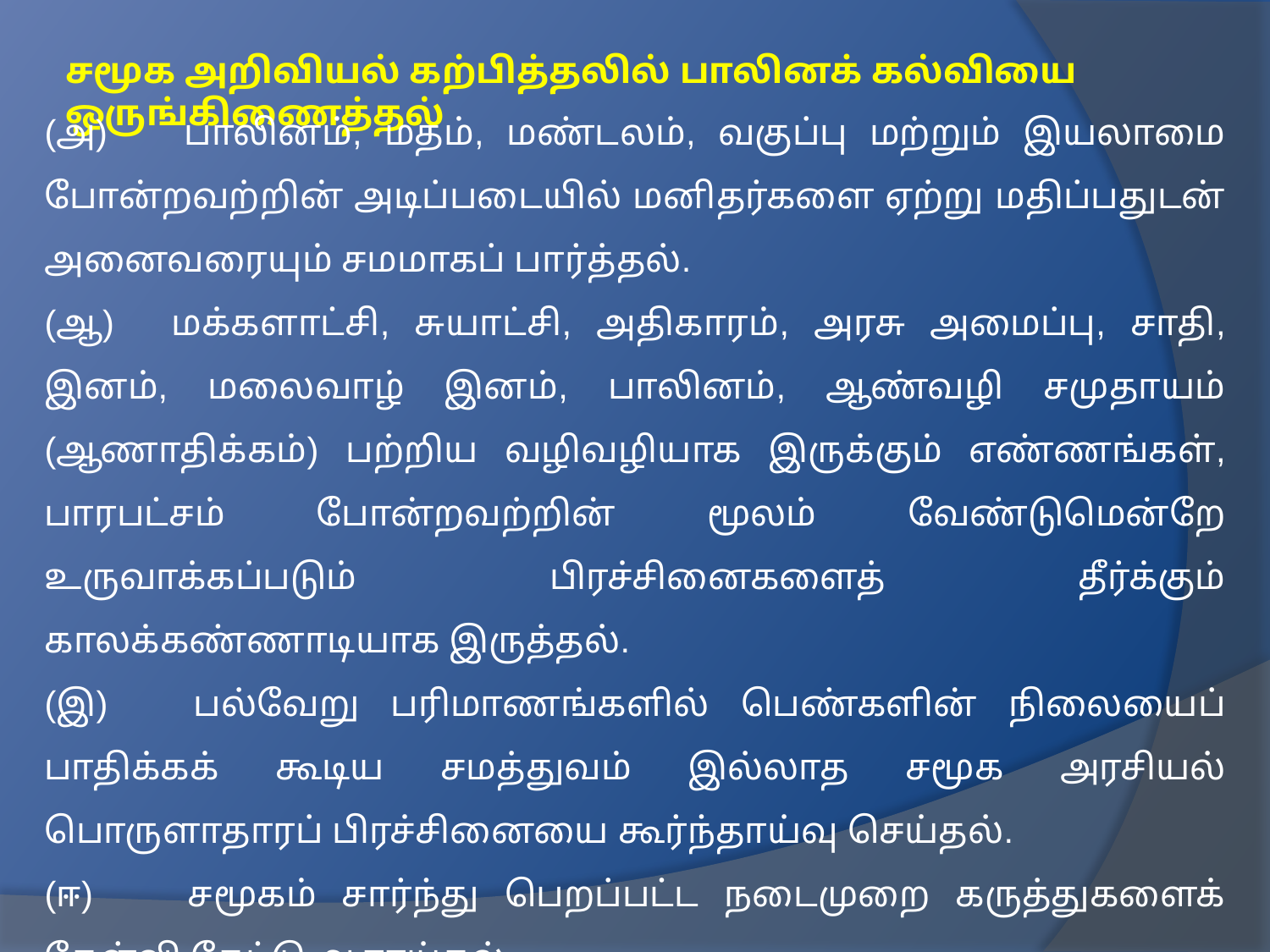

சமூக அறிவியல் கற்பித்தலில் பாலினக் கல்வியை ஒருங்கிணைத்தல்
(அ) 	பாலினம், மதம், மண்டலம், வகுப்பு மற்றும் இயலாமை போன்றவற்றின் அடிப்படையில் மனிதர்களை ஏற்று மதிப்பதுடன் அனைவரையும் சமமாகப் பார்த்தல்.
(ஆ)	மக்களாட்சி, சுயாட்சி, அதிகாரம், அரசு அமைப்பு, சாதி, இனம், மலைவாழ் இனம், பாலினம், ஆண்வழி சமுதாயம் (ஆணாதிக்கம்) பற்றிய வழிவழியாக இருக்கும் எண்ணங்கள், பாரபட்சம் போன்றவற்றின் மூலம் வேண்டுமென்றே உருவாக்கப்படும் பிரச்சினைகளைத் தீர்க்கும் காலக்கண்ணாடியாக இருத்தல்.
(இ) 	பல்வேறு பரிமாணங்களில் பெண்களின் நிலையைப் பாதிக்கக் கூடிய சமத்துவம் இல்லாத சமூக அரசியல் பொருளாதாரப் பிரச்சினையை கூர்ந்தாய்வு செய்தல்.
(ஈ) 	சமூகம் சார்ந்து பெறப்பட்ட நடைமுறை கருத்துகளைக் கேள்வி கேட்டு ஆராய்தல்.